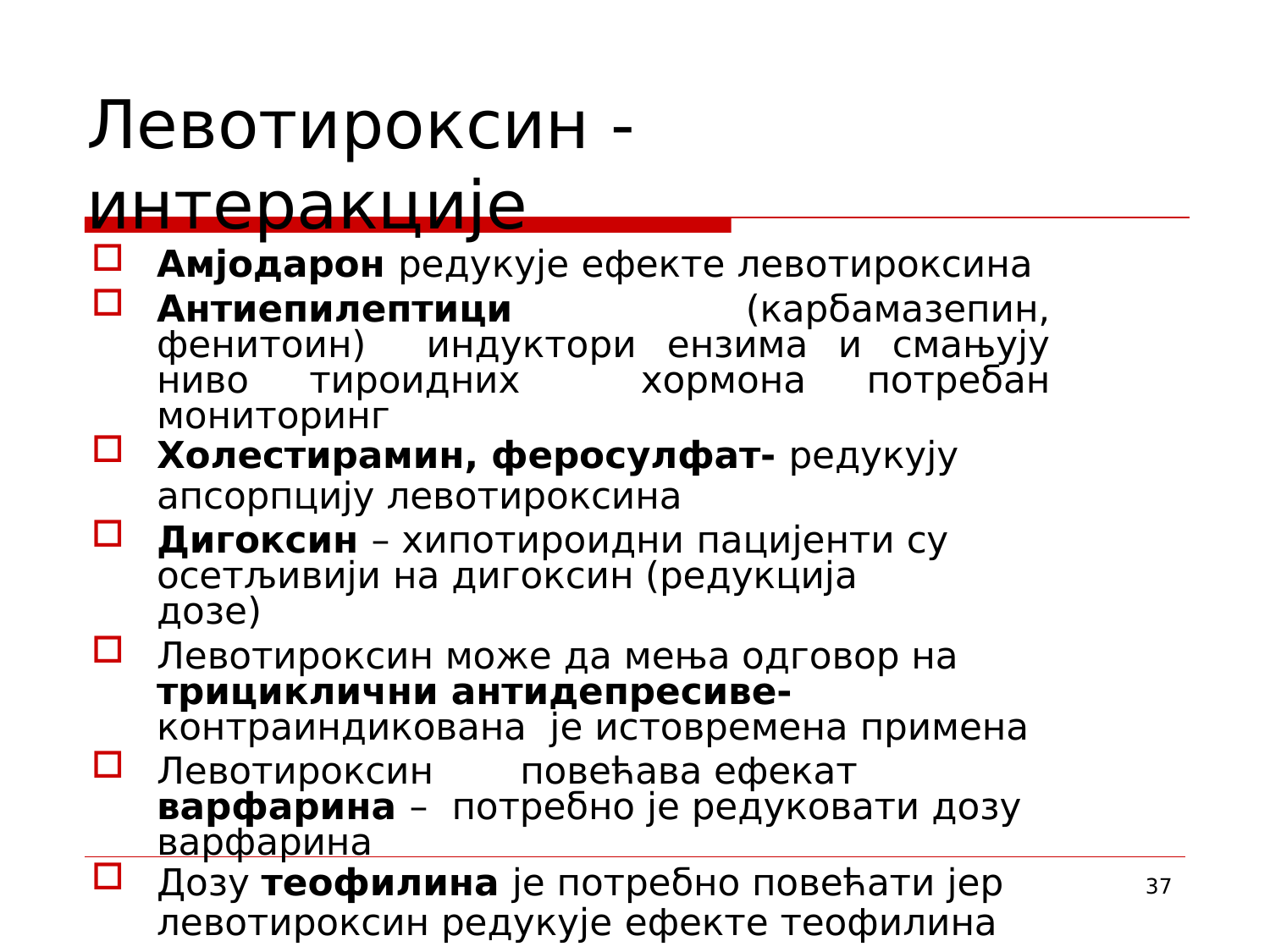

# Левотироксин - интеракције
Амјодарон редукује ефекте левотироксина
Антиепилептици (карбамазепин, фенитоин)  индуктори ензима и смањују ниво тироидних  хормона потребан мониторинг
Холестирамин, феросулфат- редукују
апсорпцију левотироксина
Дигоксин – хипотироидни пацијенти су  осетљивији на дигоксин (редукција дозе)
Левотироксин може да мења одговор на  трициклични антидепресиве- контраиндикована  је истовремена примена
Левотироксин	повећава ефекат варфарина –  потребно је редуковати дозу варфарина
Дозу теофилина је потребно повећати јер
левотироксин редукује ефекте теофилина

37